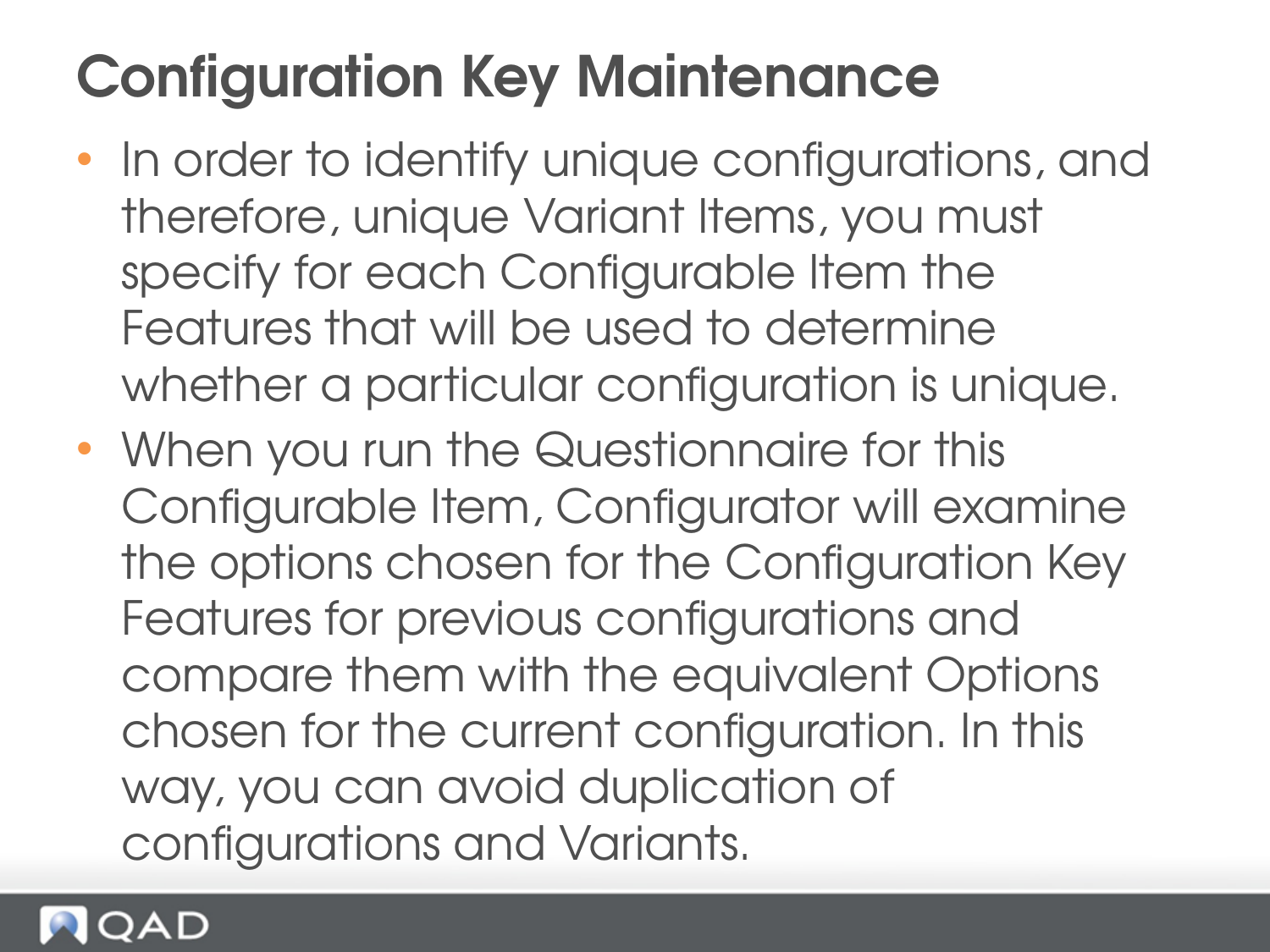

# Configuration Key Maintenance
In order to identify unique configurations, and therefore, unique Variant Items, you must specify for each Configurable Item the Features that will be used to determine whether a particular configuration is unique.
When you run the Questionnaire for this Configurable Item, Configurator will examine the options chosen for the Configuration Key Features for previous configurations and compare them with the equivalent Options chosen for the current configuration. In this way, you can avoid duplication of configurations and Variants.